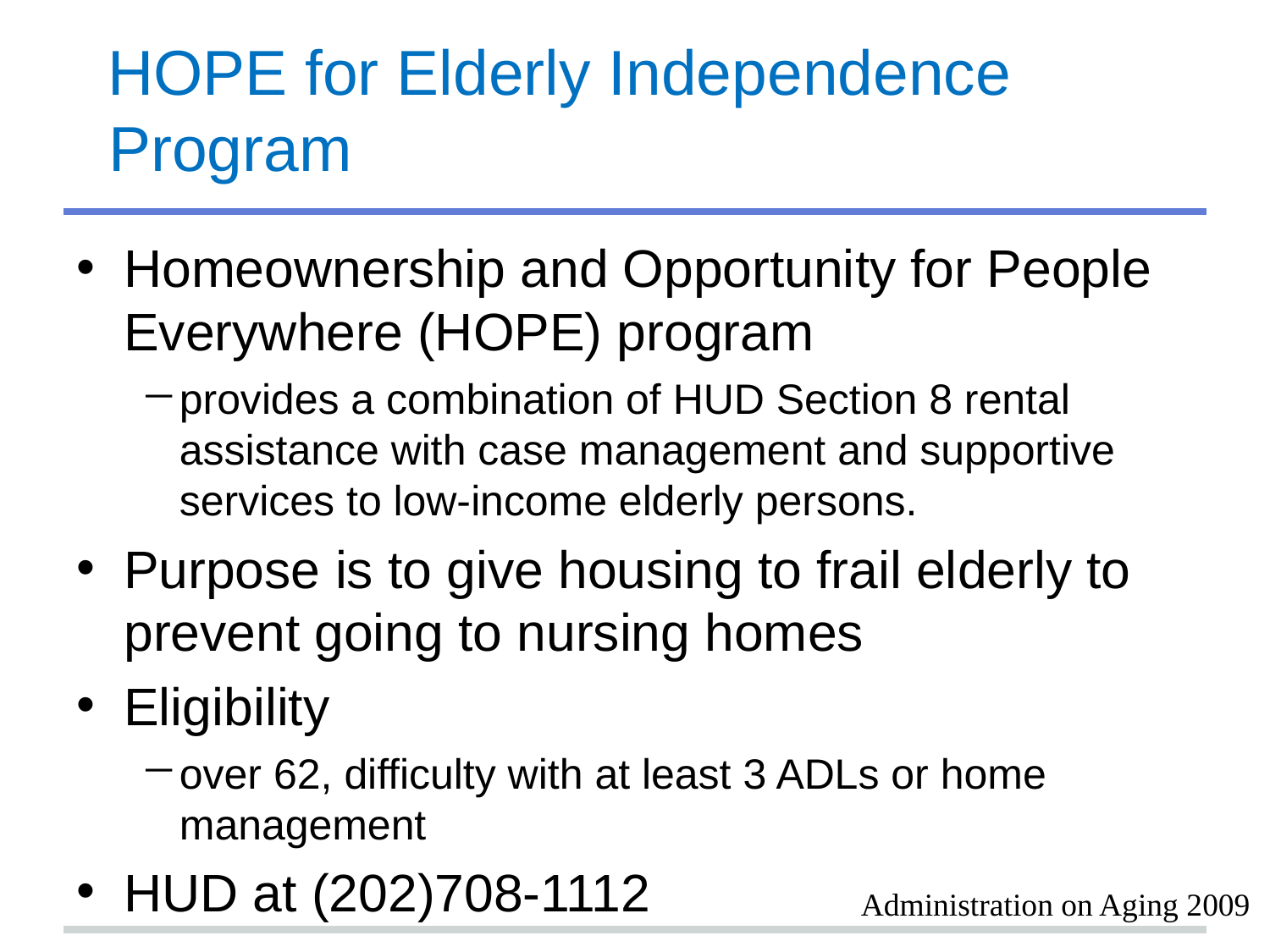

# HOPE for Elderly Independence Program
Homeownership and Opportunity for People Everywhere (HOPE) program
provides a combination of HUD Section 8 rental assistance with case management and supportive services to low-income elderly persons.
Purpose is to give housing to frail elderly to prevent going to nursing homes
Eligibility
over 62, difficulty with at least 3 ADLs or home management
HUD at (202)708-1112

Administration on Aging 2009